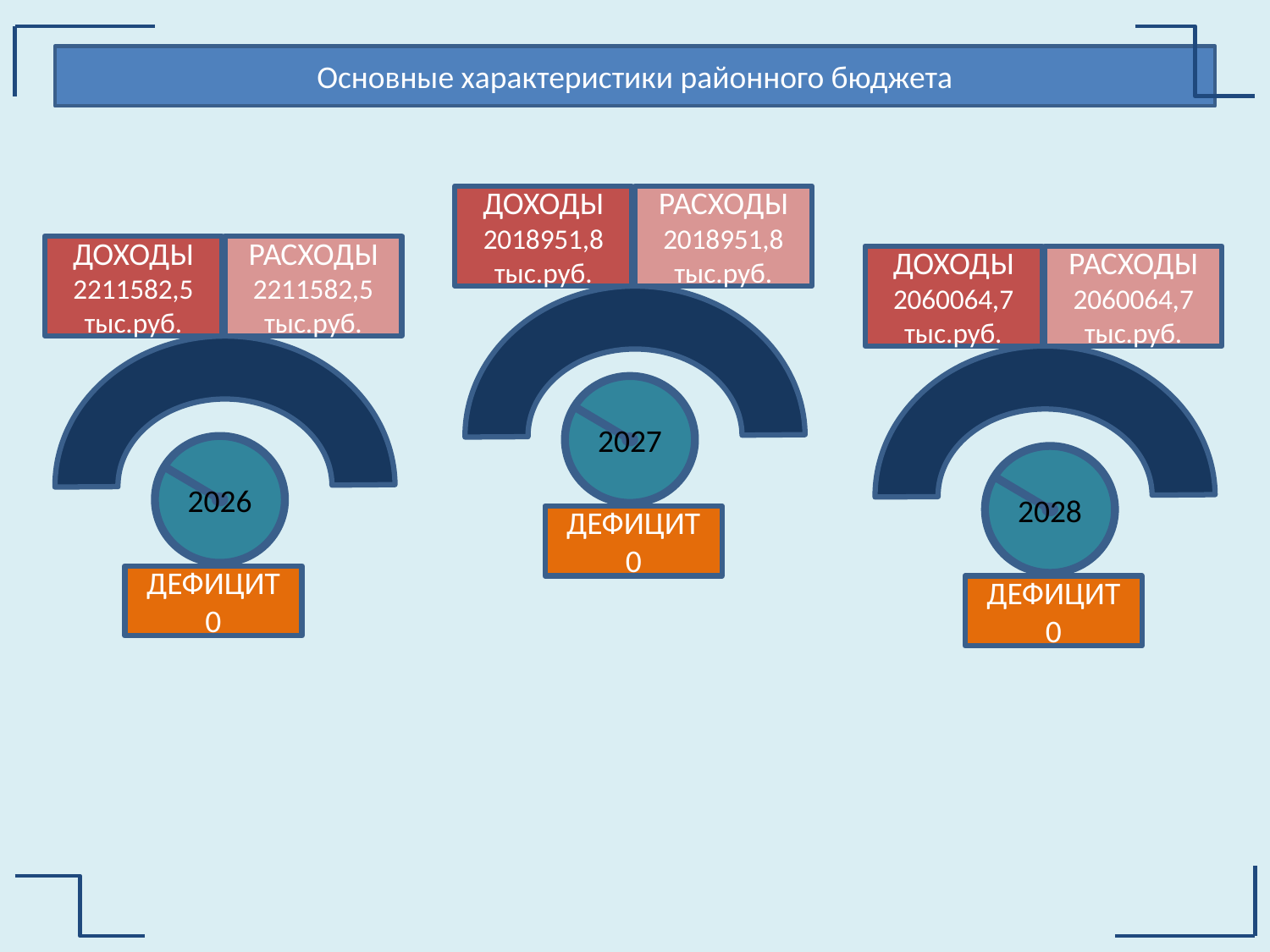

Основные характеристики районного бюджета
ДОХОДЫ
2018951,8 тыс.руб.
РАСХОДЫ
2018951,8 тыс.руб.
ДОХОДЫ
2211582,5
тыс.руб.
РАСХОДЫ
2211582,5 тыс.руб.
ДОХОДЫ
2060064,7 тыс.руб.
РАСХОДЫ
2060064,7
тыс.руб.

2027
2026
2028
ДЕФИЦИТ
0
ДЕФИЦИТ
0
ДЕФИЦИТ
0